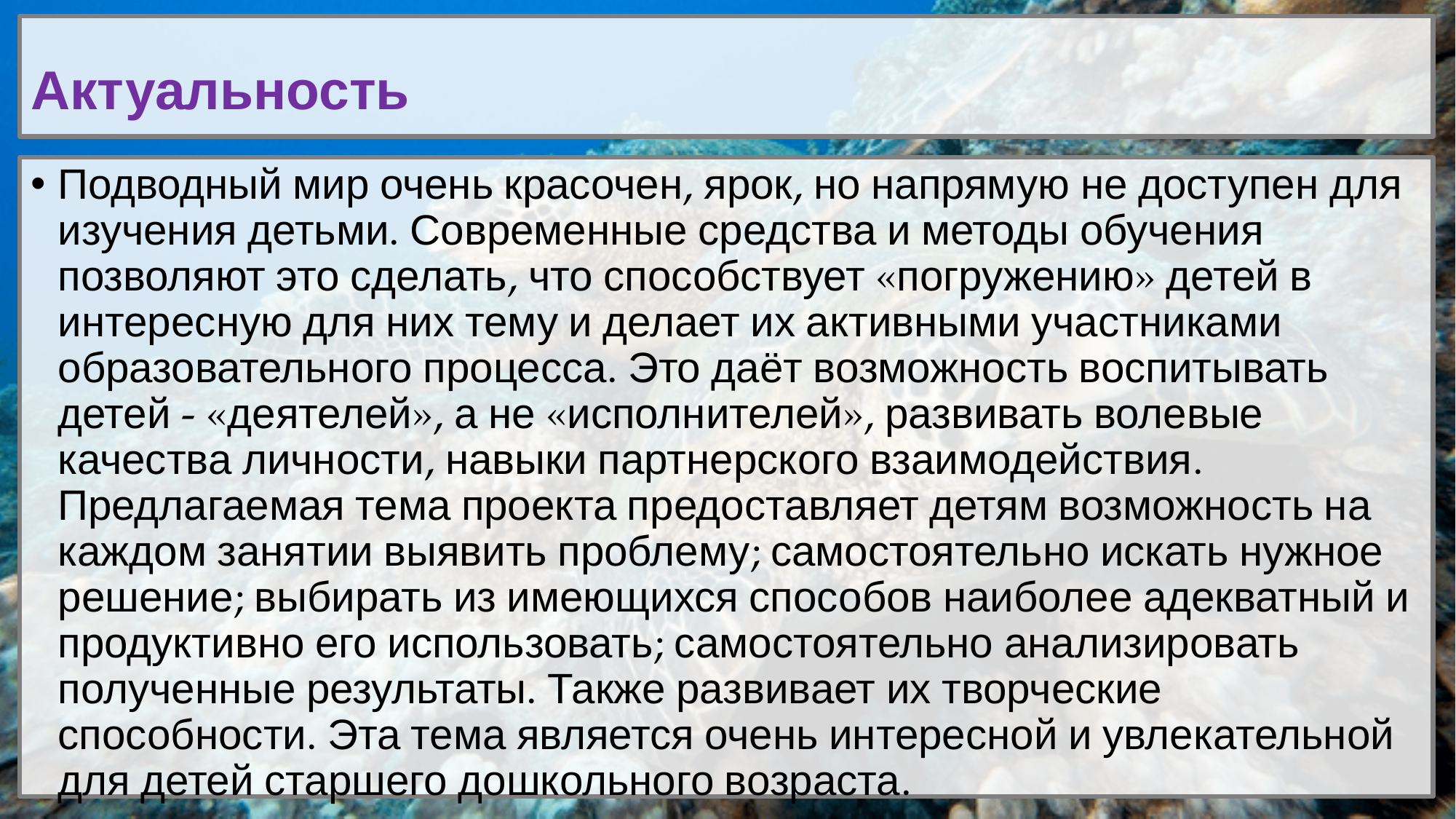

# Актуальность
Подводный мир очень красочен, ярок, но напрямую не доступен для изучения детьми. Современные средства и методы обучения позволяют это сделать, что способствует «погружению» детей в интересную для них тему и делает их активными участниками образовательного процесса. Это даёт возможность воспитывать детей - «деятелей», а не «исполнителей», развивать волевые качества личности, навыки партнерского взаимодействия. Предлагаемая тема проекта предоставляет детям возможность на каждом занятии выявить проблему; самостоятельно искать нужное решение; выбирать из имеющихся способов наиболее адекватный и продуктивно его использовать; самостоятельно анализировать полученные результаты. Также развивает их творческие способности. Эта тема является очень интересной и увлекательной для детей старшего дошкольного возраста.